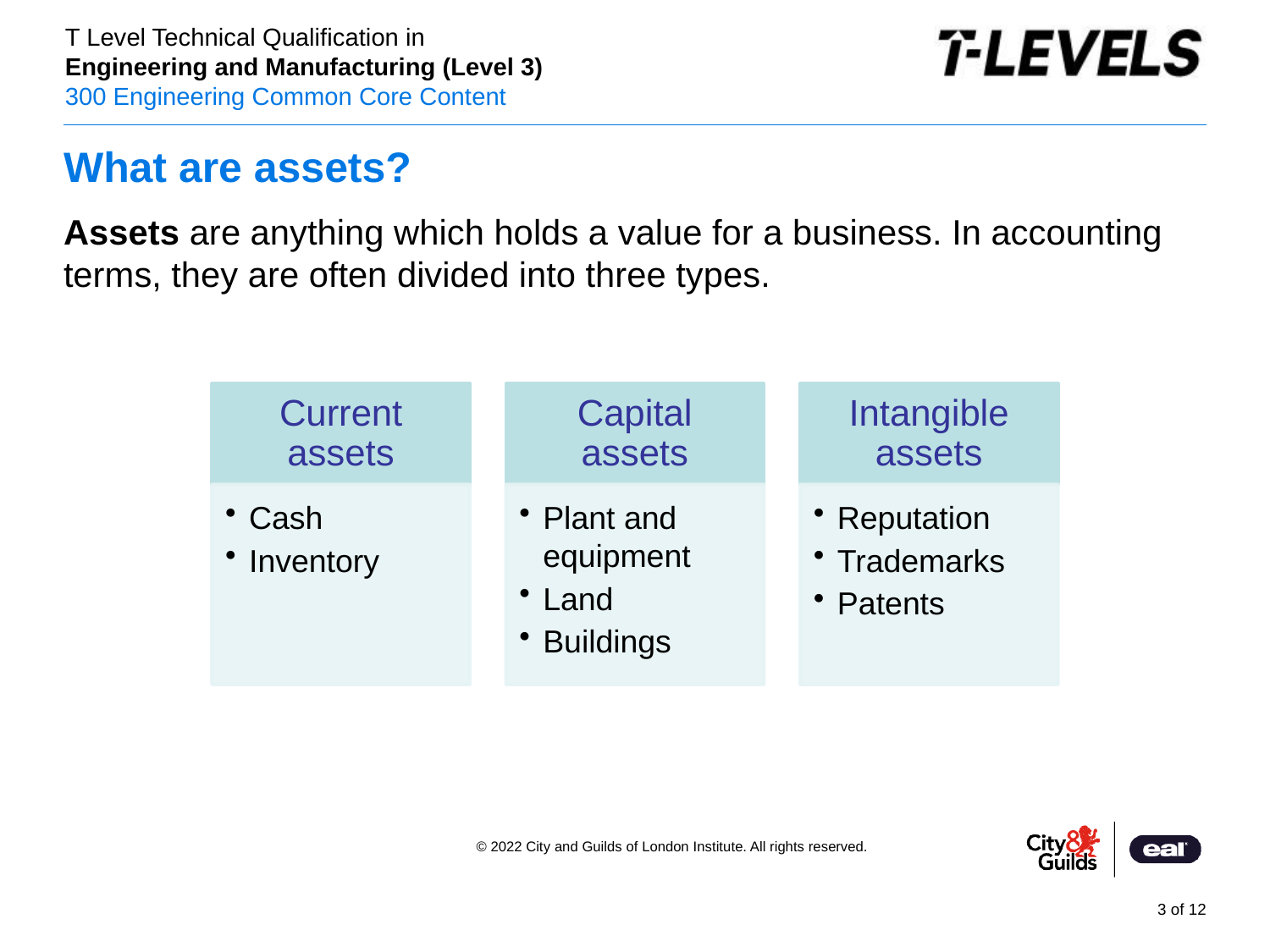

# What are assets?
Assets are anything which holds a value for a business. In accounting terms, they are often divided into three types.
Current assets
Cash
Inventory
Capital assets
Plant and equipment
Land
Buildings
Intangible assets
Reputation
Trademarks
Patents